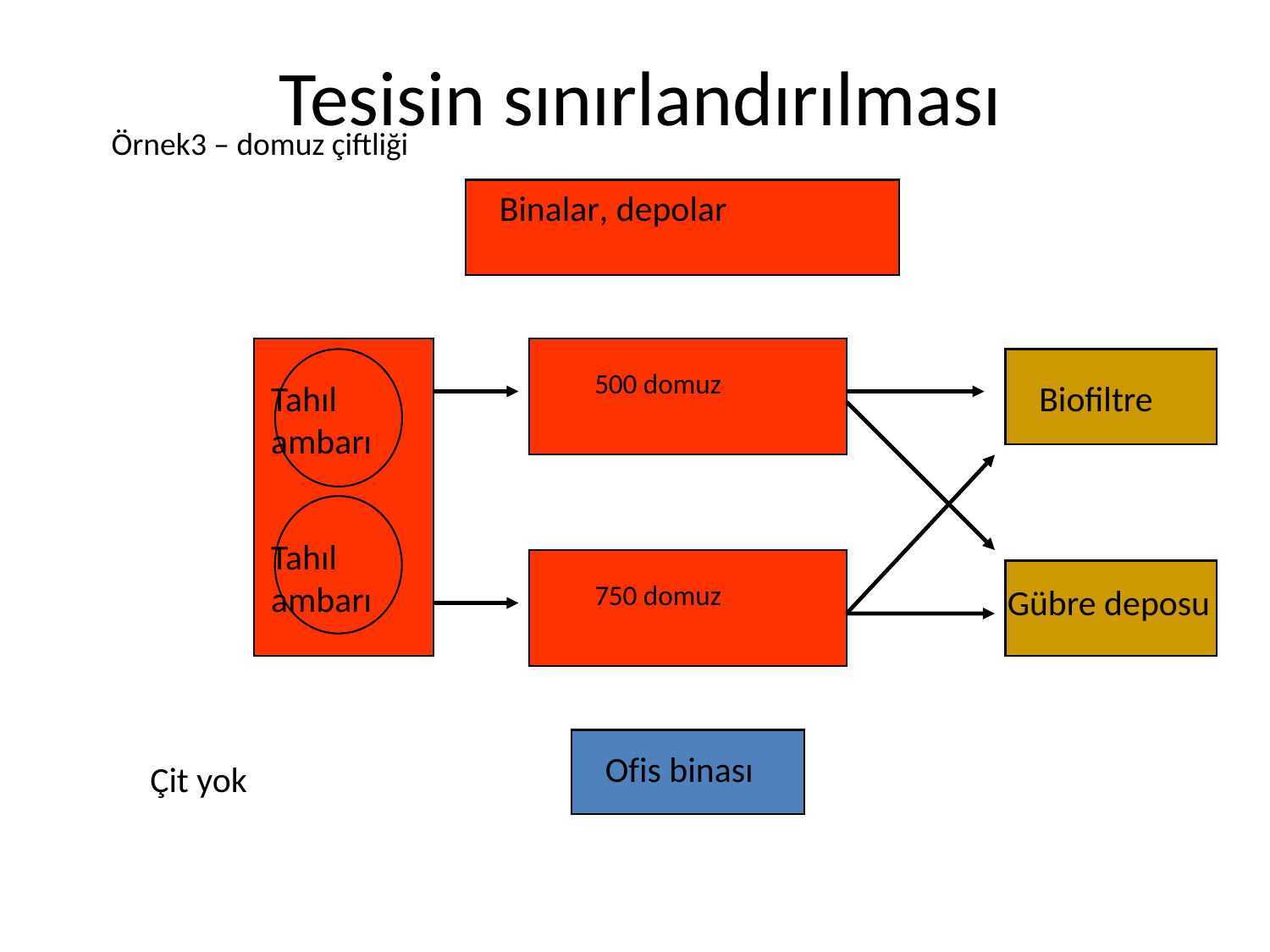

# Tesisin sınırlandırılması
Örnek3 – domuz çiftliği

Binalar, depolar

500 domuz
Tahıl ambarı
Biofiltre

Tahıl ambarı

750 domuz
Gübre deposu

Ofis binası
Çit yok